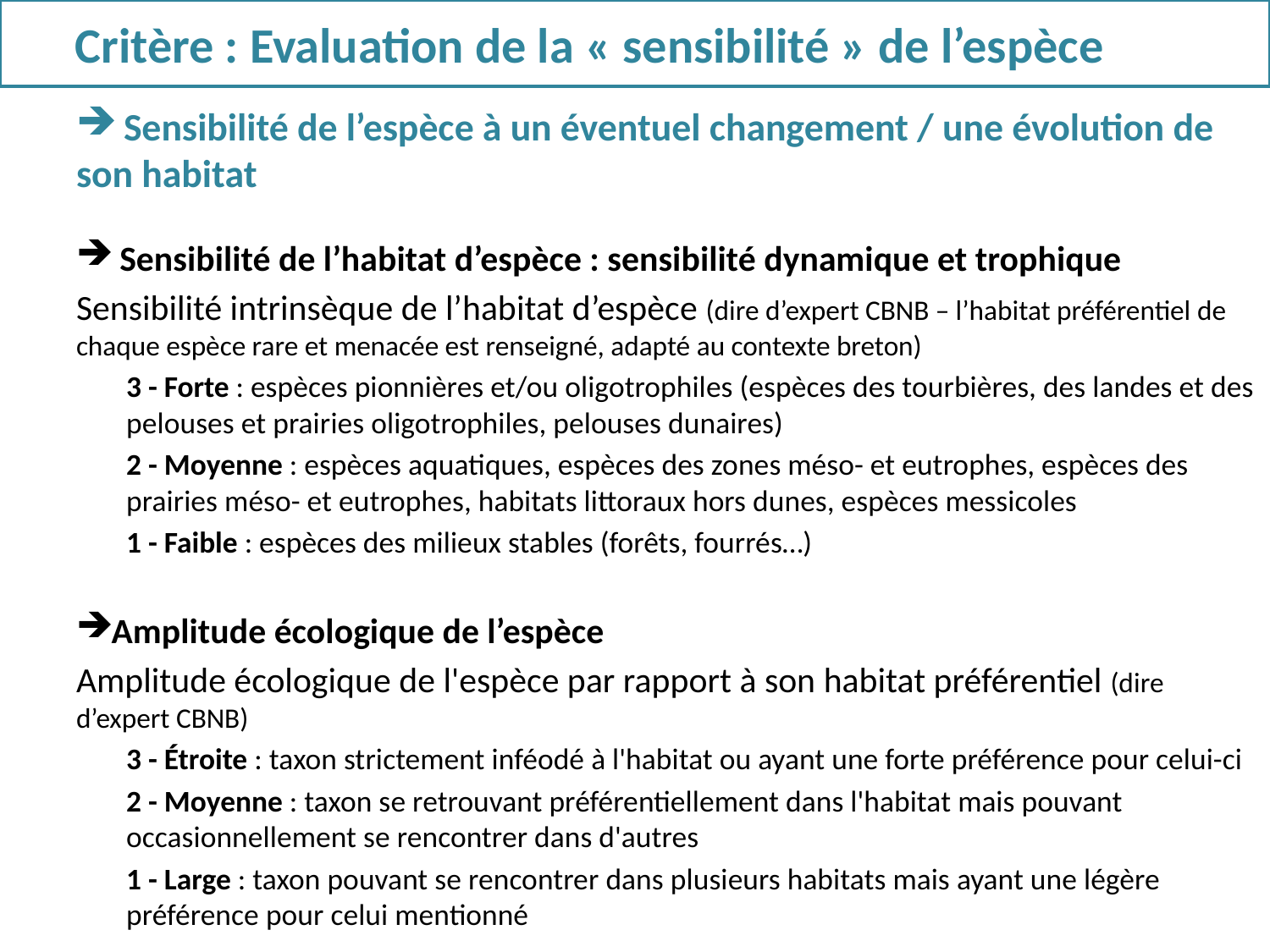

# Critère : Evaluation de la « sensibilité » de l’espèce
 Sensibilité de l’espèce à un éventuel changement / une évolution de son habitat

 Sensibilité de l’habitat d’espèce : sensibilité dynamique et trophique
Sensibilité intrinsèque de l’habitat d’espèce (dire d’expert CBNB – l’habitat préférentiel de chaque espèce rare et menacée est renseigné, adapté au contexte breton)
3 - Forte : espèces pionnières et/ou oligotrophiles (espèces des tourbières, des landes et des pelouses et prairies oligotrophiles, pelouses dunaires)
2 - Moyenne : espèces aquatiques, espèces des zones méso- et eutrophes, espèces des prairies méso- et eutrophes, habitats littoraux hors dunes, espèces messicoles
1 - Faible : espèces des milieux stables (forêts, fourrés…)

Amplitude écologique de l’espèce
Amplitude écologique de l'espèce par rapport à son habitat préférentiel (dire d’expert CBNB)
3 - Étroite : taxon strictement inféodé à l'habitat ou ayant une forte préférence pour celui-ci
2 - Moyenne : taxon se retrouvant préférentiellement dans l'habitat mais pouvant occasionnellement se rencontrer dans d'autres
1 - Large : taxon pouvant se rencontrer dans plusieurs habitats mais ayant une légère préférence pour celui mentionné